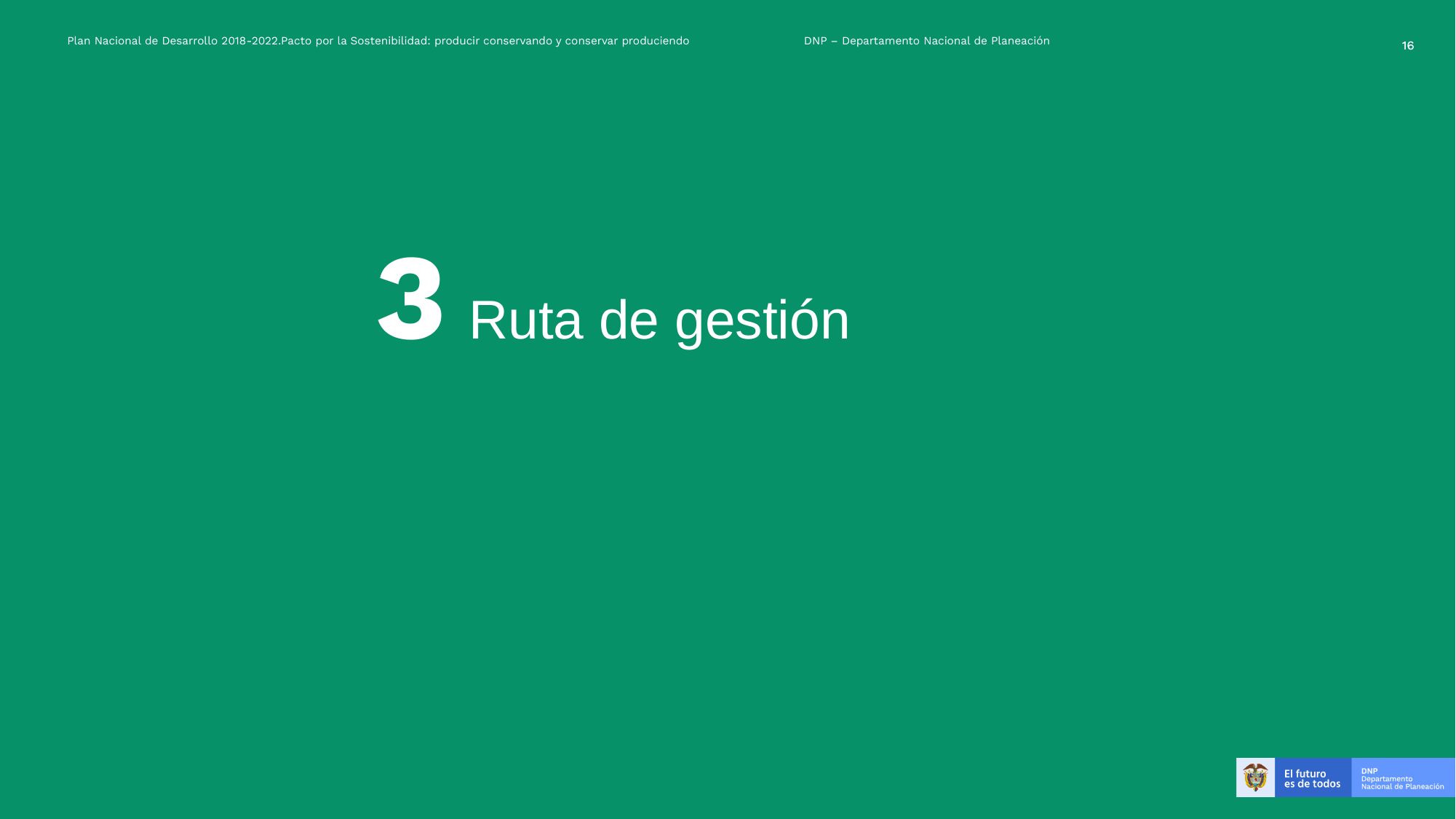

Plan Nacional de Desarrollo 2018-2022.Pacto por la Sostenibilidad: producir conservando y conservar produciendo                              DNP – Departamento Nacional de Planeación

3
Ruta de gestión